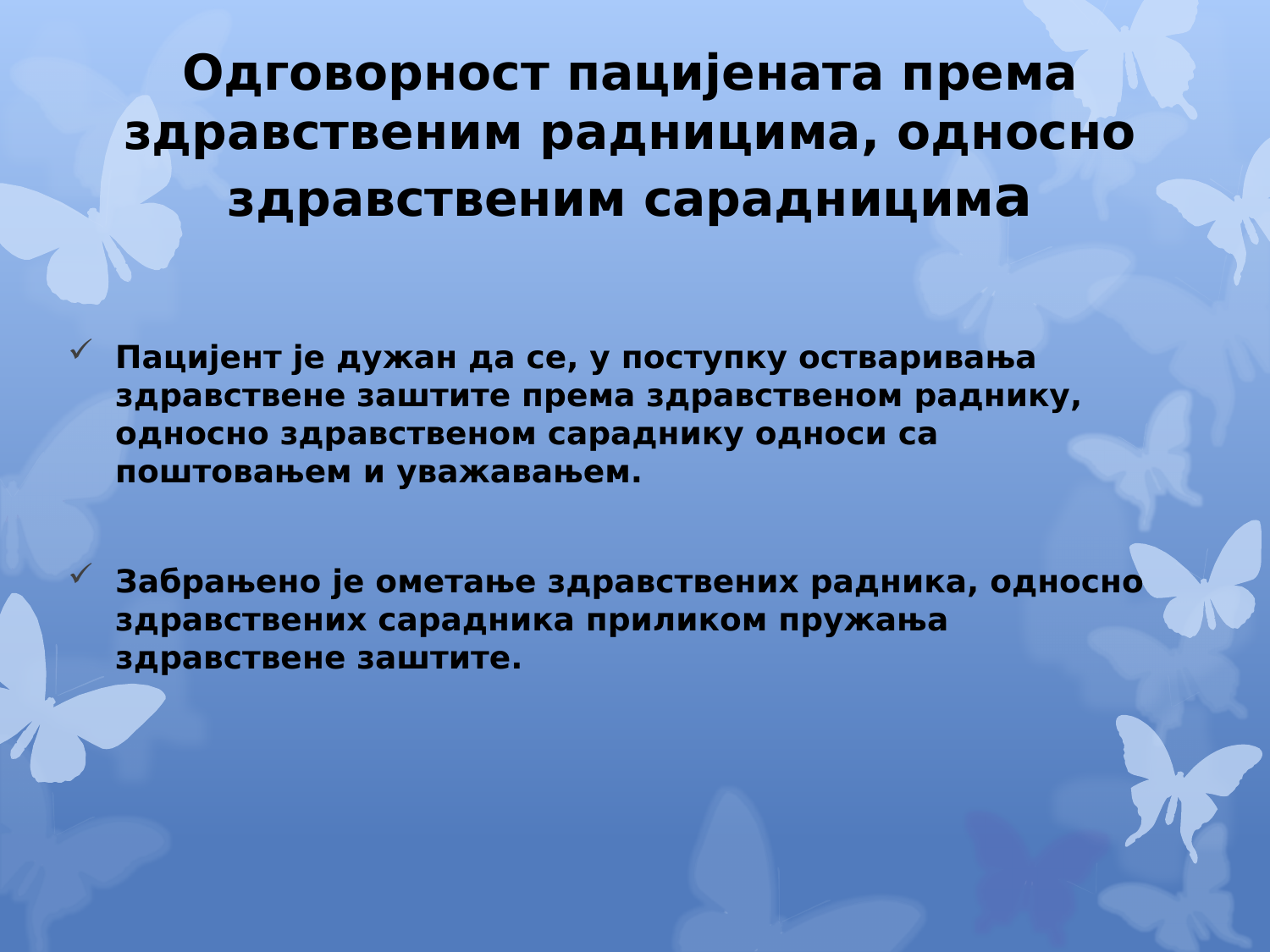

# Одговорност пацијената према здравственим радницима, односно здравственим сарадницима
Пацијент је дужан да се, у поступку остваривања здравствене заштите према здравственом раднику, односно здравственом сараднику односи са поштовањем и уважавањем.

Забрањено је ометање здравствених радника, односно здравствених сарадника приликом пружања здравствене заштите.